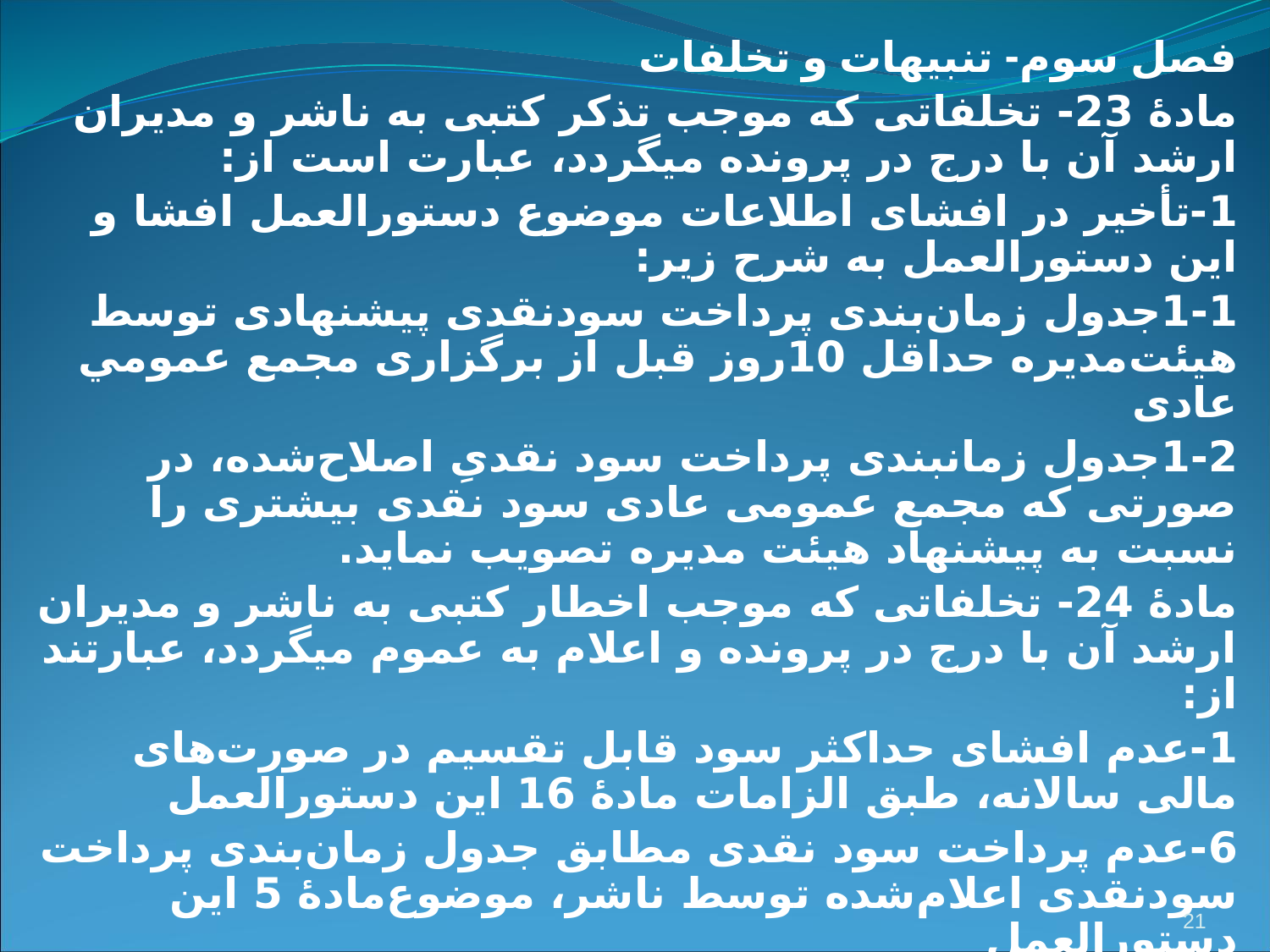

فصل سوم- تنبیهات و تخلفات
مادۀ 23- تخلفاتی که موجب تذكر کتبی به ناشر و مدیران ارشد آن با درج در پرونده می­گردد، عبارت است از:
1-تأخیر در افشای اطلاعات موضوع دستورالعمل افشا و این دستورالعمل به شرح زیر:
1-1جدول زمان‌بندی پرداخت سودنقدی پیشنهادی توسط هیئت‌مدیره حداقل 10روز قبل از برگزاری مجمع عمومي عادی
1-2جدول زمانبندی پرداخت سود نقدیِ اصلاح‌شده، در صورتی که مجمع عمومی عادی سود نقدی بیشتری را  نسبت به پیشنهاد هیئت مدیره تصویب نماید.
مادۀ 24- تخلفاتی که موجب اخطار کتبی به ناشر و مدیران ارشد آن با درج در پرونده و اعلام به عموم میگردد، عبارتند از:
1-عدم افشای حداکثر سود قابل تقسیم در صورت‌های مالی سالانه، طبق الزامات مادۀ 16 این دستورالعمل
6-عدم پرداخت سود نقدی مطابق جدول زمان‌بندی پرداخت سودنقدی اعلام‌شده توسط ناشر، موضوع‌مادۀ 5 این دستورالعمل
مادۀ 27- تخلفاتی که موجب اخطار کتبی به سهامدار/سهامداران عمدۀ ناشر و مدیران ارشد آنها با درج در پرونده و اعلام به عموم می­گردد، عبارتند از:
1-عدم رعایت الزامات مربوط به حداکثر میزان تقسیم سود موضوع مواد 16 و 17 این دستورالعمل

21